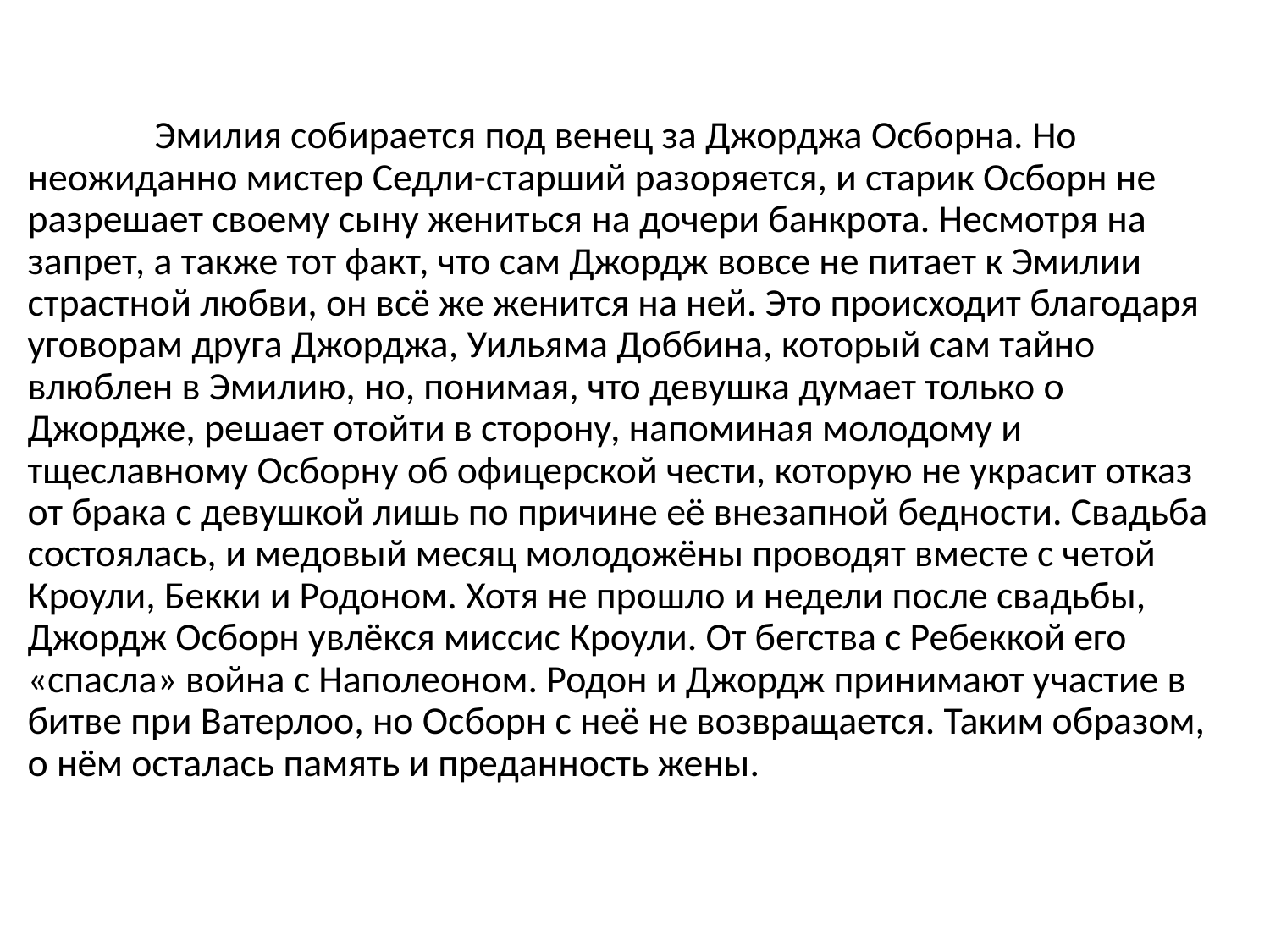

# Эмилия собирается под венец за Джорджа Осборна. Но неожиданно мистер Седли-старший разоряется, и старик Осборн не разрешает своему сыну жениться на дочери банкрота. Несмотря на запрет, а также тот факт, что сам Джордж вовсе не питает к Эмилии страстной любви, он всё же женится на ней. Это происходит благодаря уговорам друга Джорджа, Уильяма Доббина, который сам тайно влюблен в Эмилию, но, понимая, что девушка думает только о Джордже, решает отойти в сторону, напоминая молодому и тщеславному Осборну об офицерской чести, которую не украсит отказ от брака с девушкой лишь по причине её внезапной бедности. Свадьба состоялась, и медовый месяц молодожёны проводят вместе с четой Кроули, Бекки и Родоном. Хотя не прошло и недели после свадьбы, Джордж Осборн увлёкся миссис Кроули. От бегства с Ребеккой его «спасла» война с Наполеоном. Родон и Джордж принимают участие в битве при Ватерлоо, но Осборн с неё не возвращается. Таким образом, о нём осталась память и преданность жены.